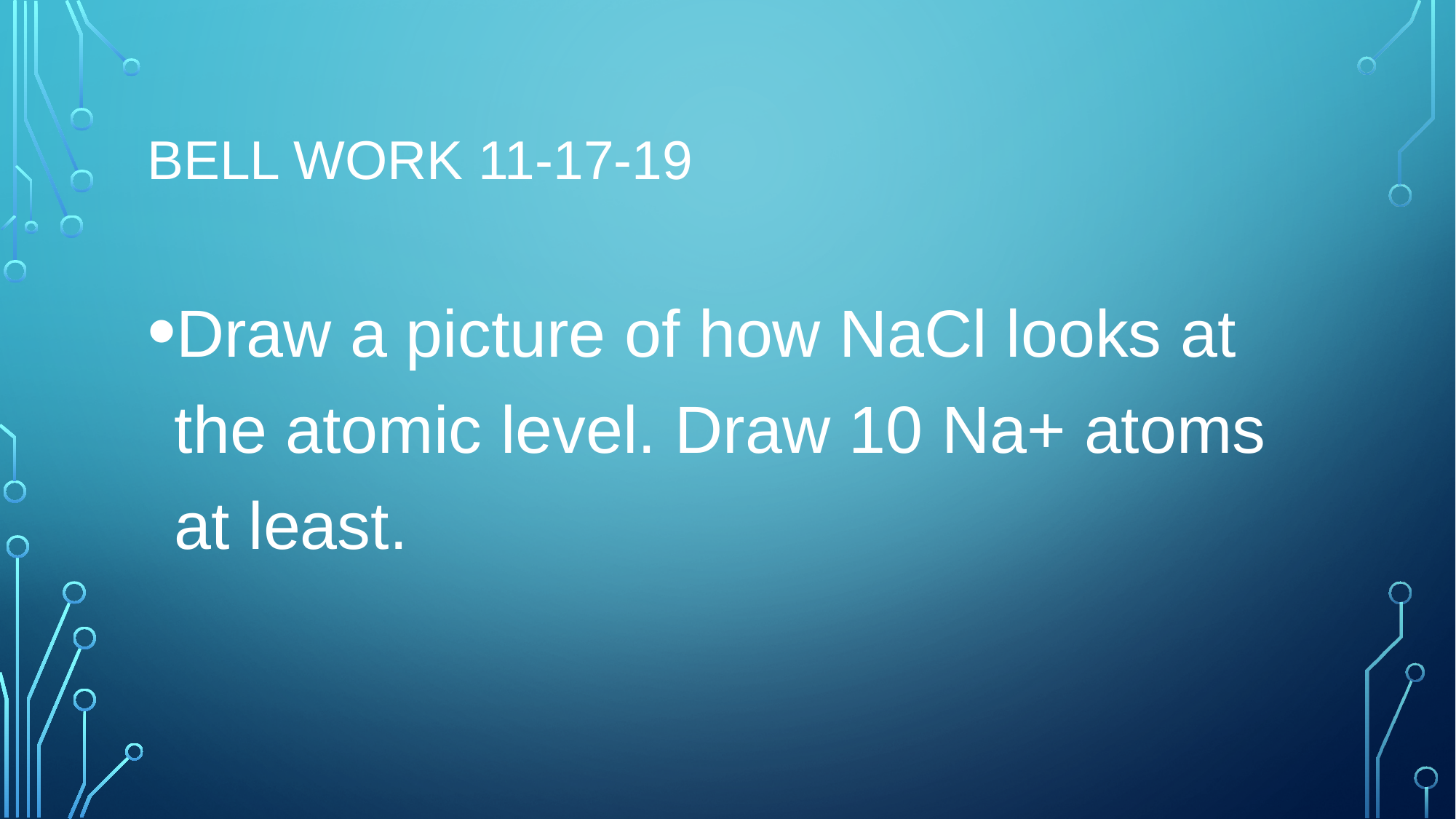

# Bell work 11-17-19
Draw a picture of how NaCl looks at the atomic level. Draw 10 Na+ atoms at least.